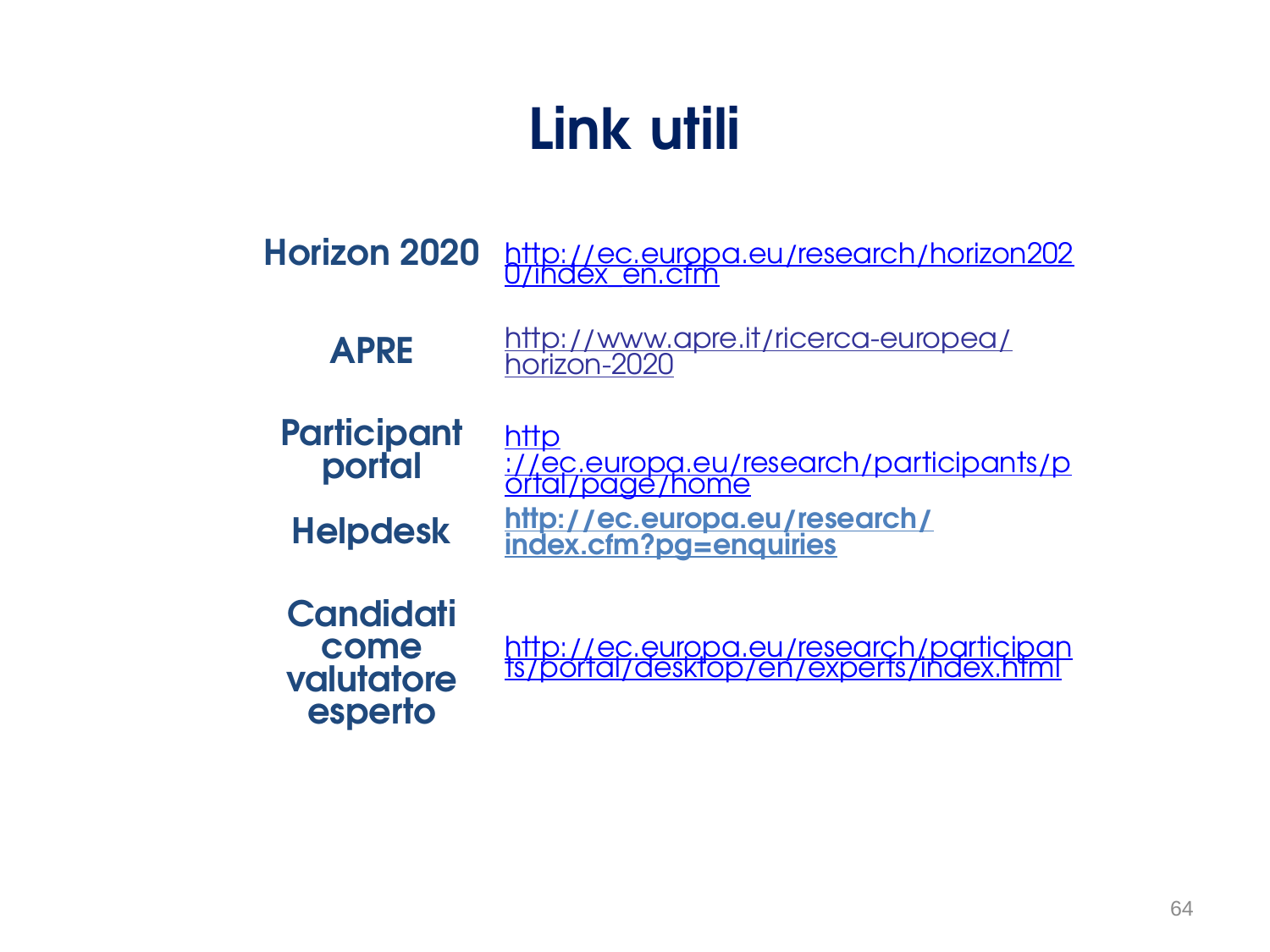

Link utili
| Horizon 2020 | http://ec.europa.eu/research/horizon2020/index\_en.cfm |
| --- | --- |
| APRE | http://www.apre.it/ricerca-europea/horizon-2020 |
| Participant portal | http://ec.europa.eu/research/participants/portal/page/home |
| Helpdesk | http://ec.europa.eu/research/index.cfm?pg=enquiries |
| Candidati come valutatore esperto | http://ec.europa.eu/research/participants/portal/desktop/en/experts/index.html |
|  |  |
|  |  |
|  |  |

64